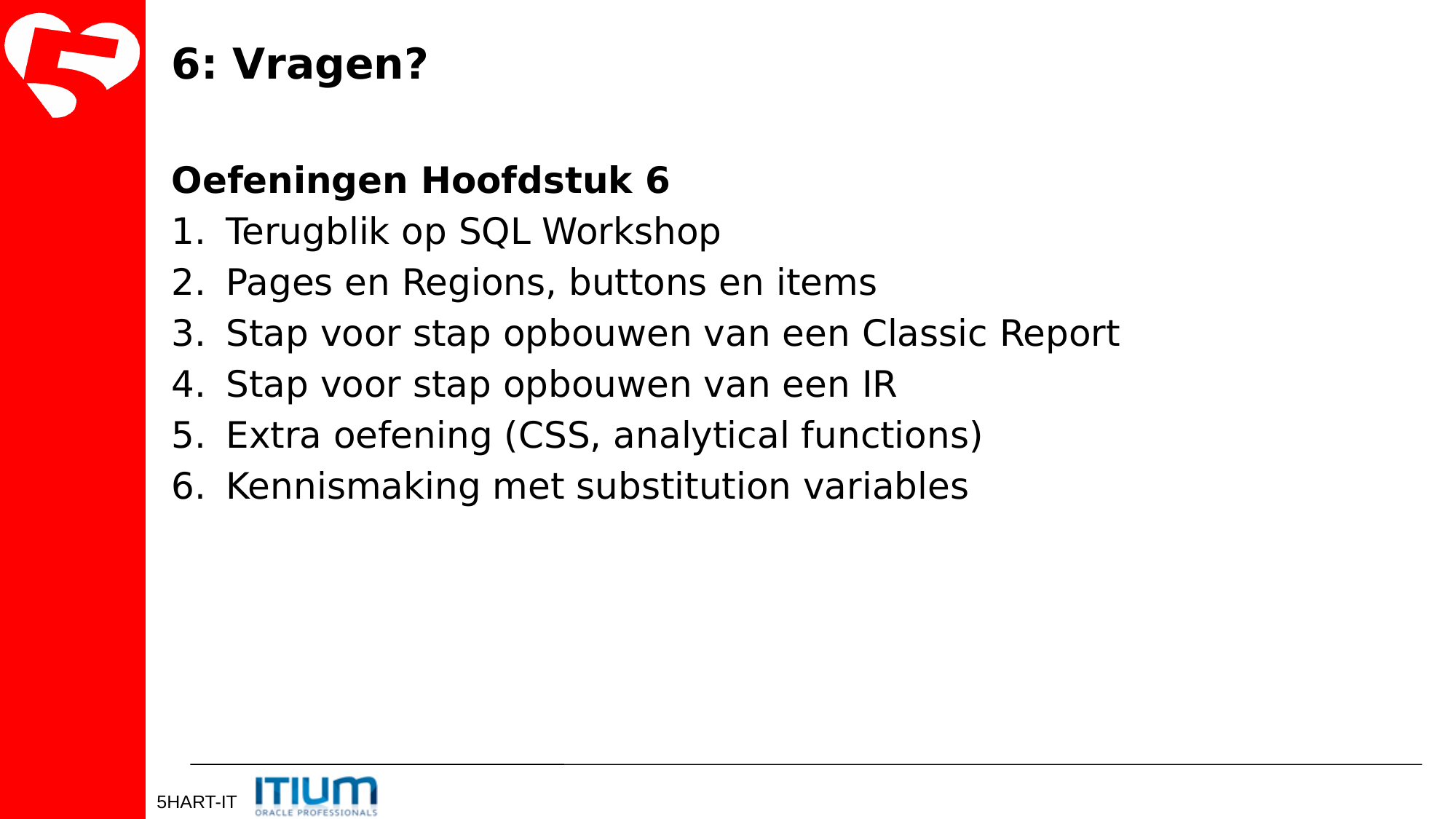

# 6: Vragen?
Oefeningen Hoofdstuk 6
Terugblik op SQL Workshop
Pages en Regions, buttons en items
Stap voor stap opbouwen van een Classic Report
Stap voor stap opbouwen van een IR
Extra oefening (CSS, analytical functions)
Kennismaking met substitution variables